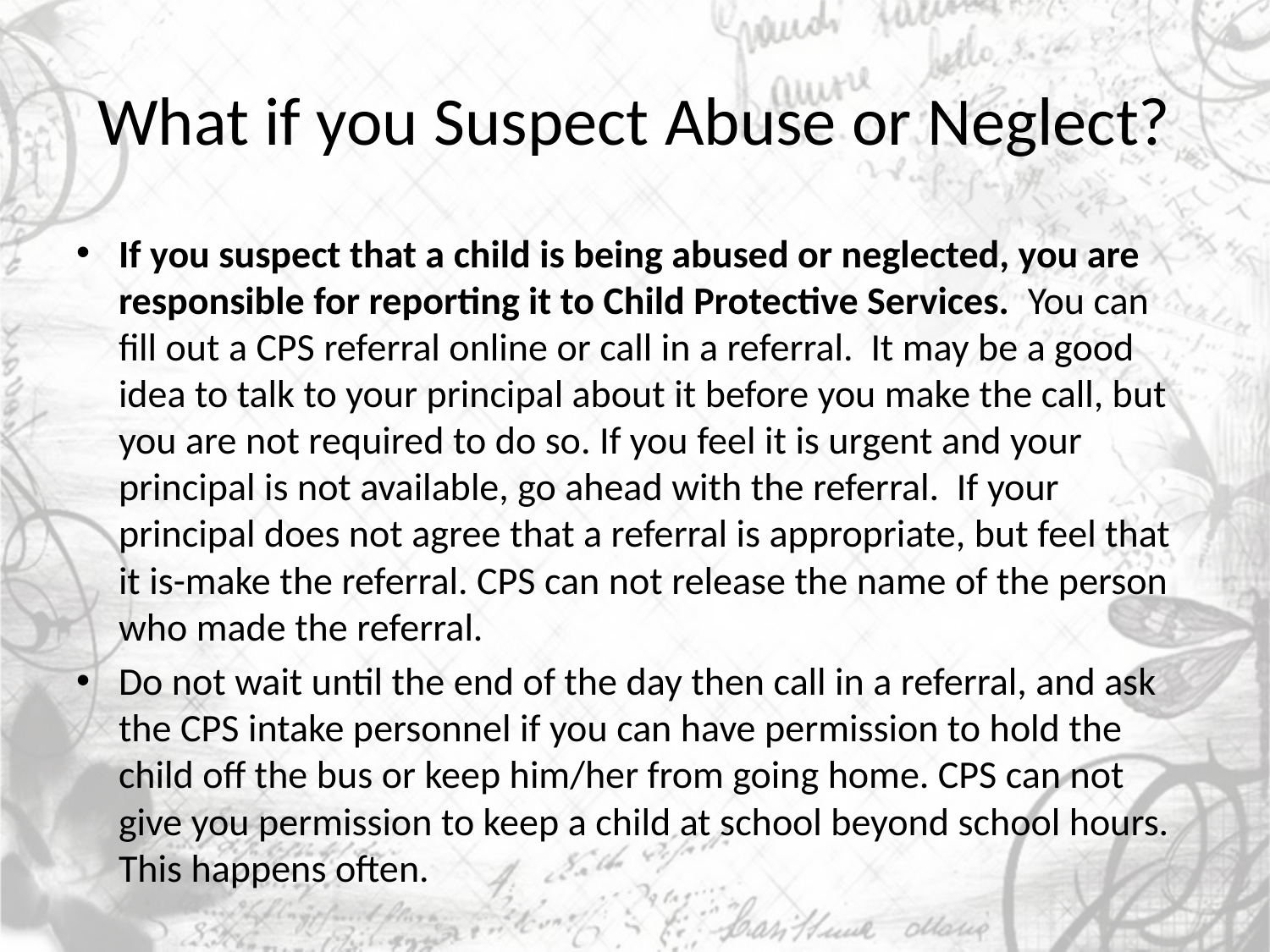

# What if you Suspect Abuse or Neglect?
If you suspect that a child is being abused or neglected, you are responsible for reporting it to Child Protective Services.  You can fill out a CPS referral online or call in a referral.  It may be a good idea to talk to your principal about it before you make the call, but you are not required to do so. If you feel it is urgent and your principal is not available, go ahead with the referral.  If your principal does not agree that a referral is appropriate, but feel that it is-make the referral. CPS can not release the name of the person who made the referral.
Do not wait until the end of the day then call in a referral, and ask the CPS intake personnel if you can have permission to hold the child off the bus or keep him/her from going home. CPS can not give you permission to keep a child at school beyond school hours. This happens often.